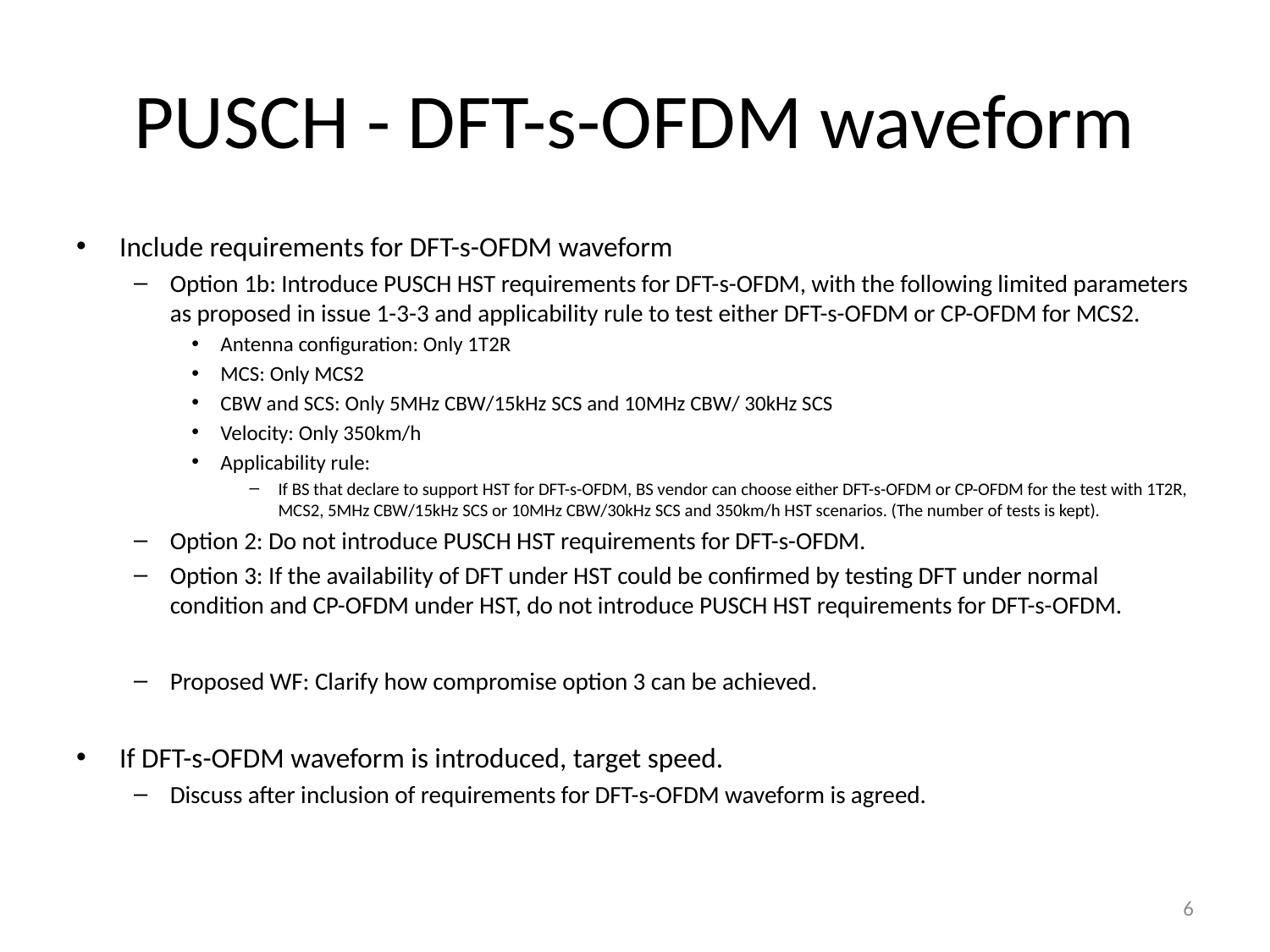

# PUSCH - DFT-s-OFDM waveform
Include requirements for DFT-s-OFDM waveform
Option 1b: Introduce PUSCH HST requirements for DFT-s-OFDM, with the following limited parameters as proposed in issue 1-3-3 and applicability rule to test either DFT-s-OFDM or CP-OFDM for MCS2.
Antenna configuration: Only 1T2R
MCS: Only MCS2
CBW and SCS: Only 5MHz CBW/15kHz SCS and 10MHz CBW/ 30kHz SCS
Velocity: Only 350km/h
Applicability rule:
If BS that declare to support HST for DFT-s-OFDM, BS vendor can choose either DFT-s-OFDM or CP-OFDM for the test with 1T2R, MCS2, 5MHz CBW/15kHz SCS or 10MHz CBW/30kHz SCS and 350km/h HST scenarios. (The number of tests is kept).
Option 2: Do not introduce PUSCH HST requirements for DFT-s-OFDM.
Option 3: If the availability of DFT under HST could be confirmed by testing DFT under normal condition and CP-OFDM under HST, do not introduce PUSCH HST requirements for DFT-s-OFDM.

Proposed WF: Clarify how compromise option 3 can be achieved.

If DFT-s-OFDM waveform is introduced, target speed.
Discuss after inclusion of requirements for DFT-s-OFDM waveform is agreed.
6